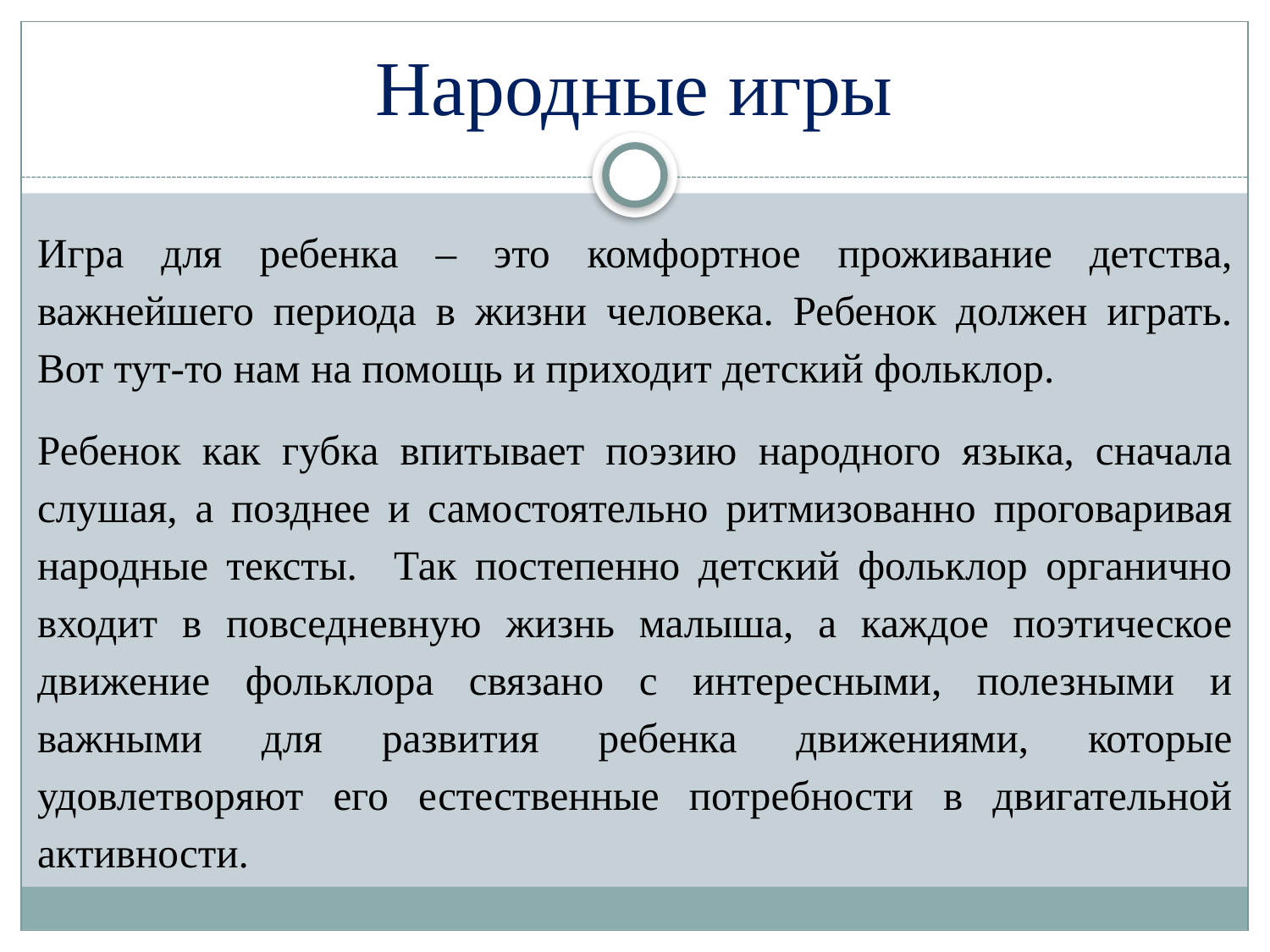

# Народные игры
Игра для ребенка – это комфортное проживание детства, важнейшего периода в жизни человека. Ребенок должен играть. Вот тут-то нам на помощь и приходит детский фольклор.
Ребенок как губка впитывает поэзию народного языка, сначала слушая, а позднее и самостоятельно ритмизованно проговаривая народные тексты.  Так постепенно детский фольклор органично входит в повседневную жизнь малыша, а каждое поэтическое движение фольклора связано с интересными, полезными и важными для развития ребенка движениями, которые удовлетворяют его естественные потребности в двигательной активности.